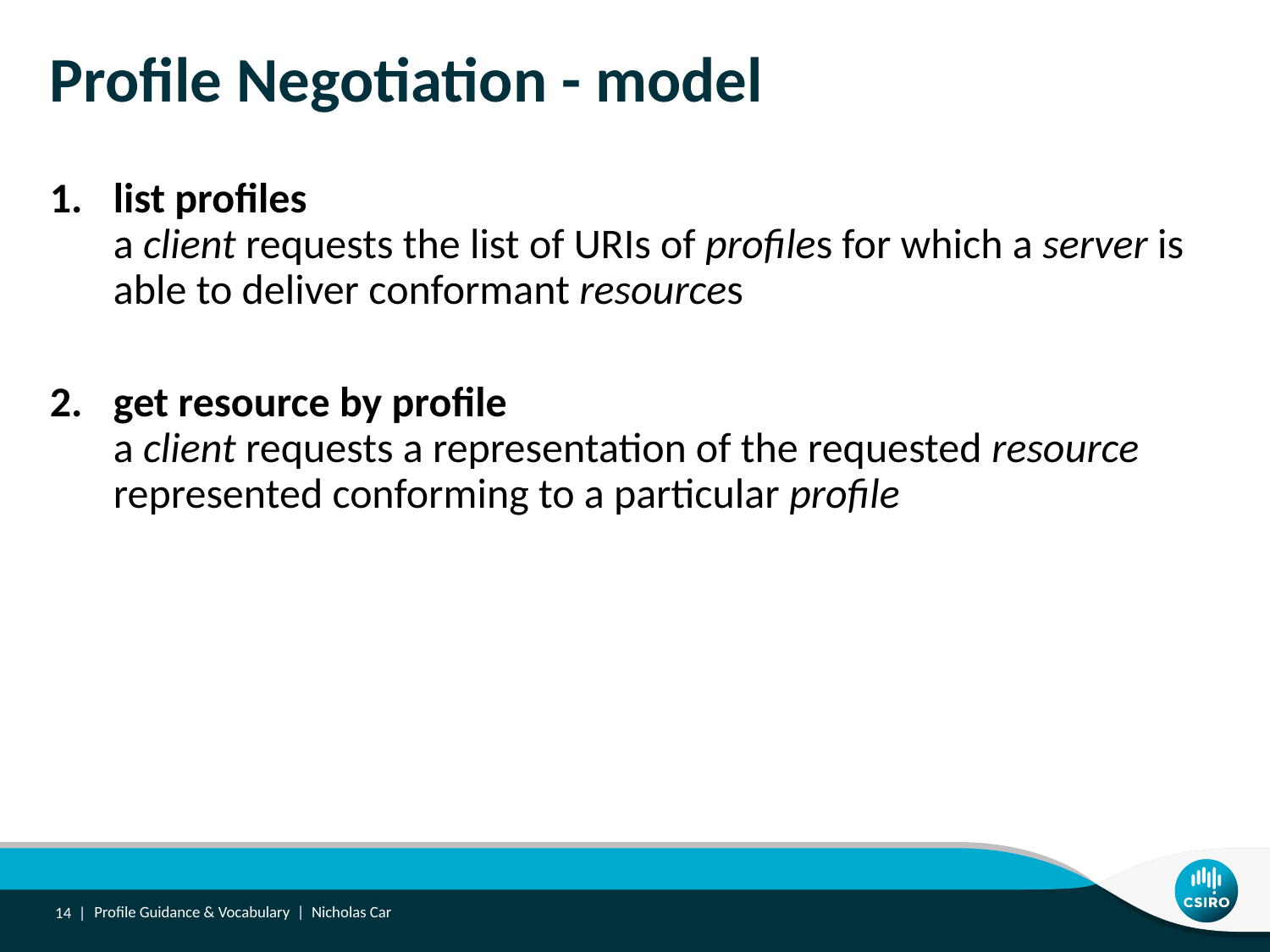

# Profile Negotiation - model
list profiles
a client requests the list of URIs of profiles for which a server is able to deliver conformant resources

get resource by profile
a client requests a representation of the requested resource represented conforming to a particular profile
14  |
Profile Guidance & Vocabulary  |  Nicholas Car